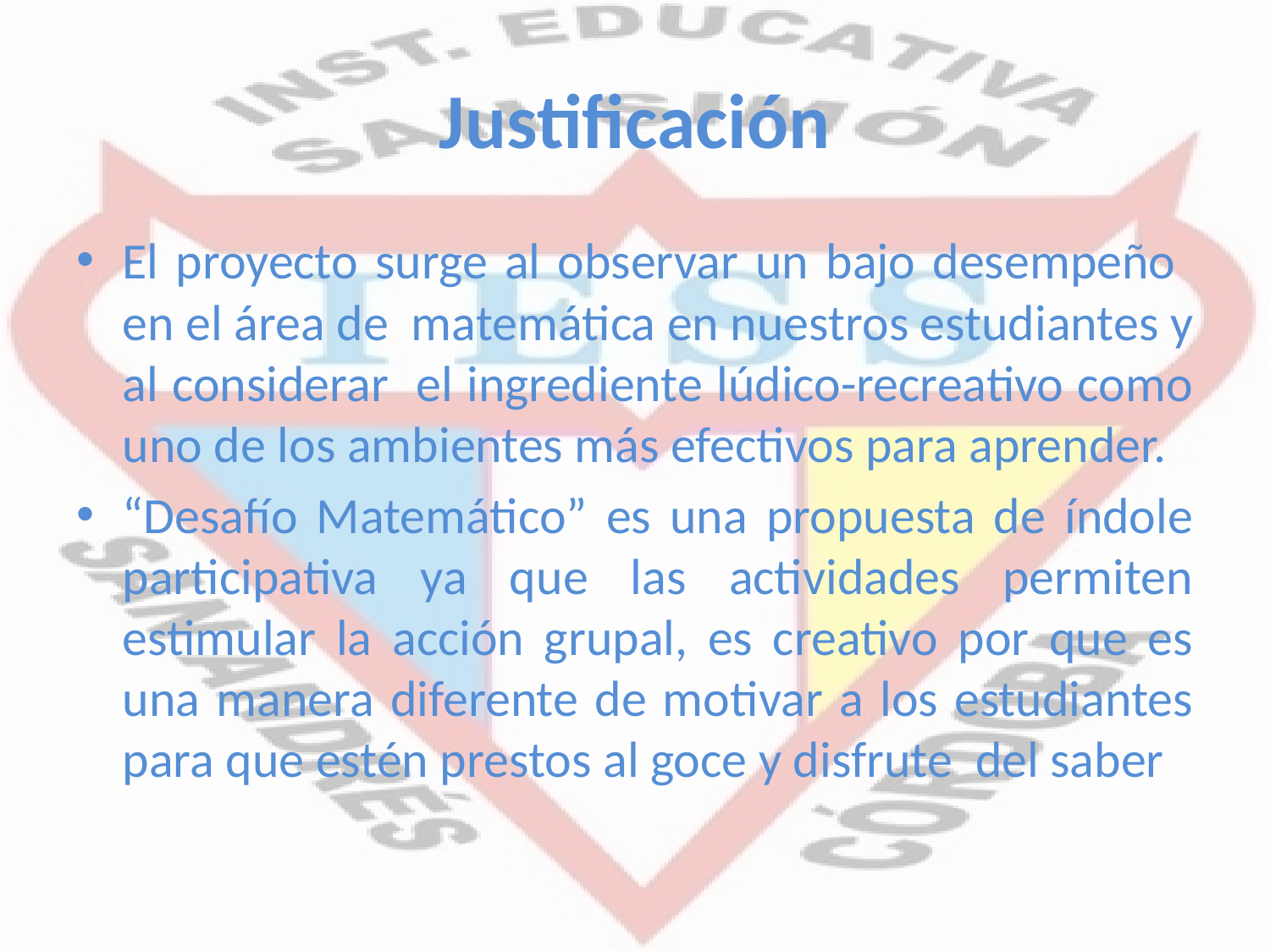

# Justificación
El proyecto surge al observar un bajo desempeño  en el área de  matemática en nuestros estudiantes y al considerar  el ingrediente lúdico-recreativo como uno de los ambientes más efectivos para aprender.
“Desafío Matemático” es una propuesta de índole participativa ya que las actividades permiten estimular la acción grupal, es creativo por que es una manera diferente de motivar a los estudiantes para que estén prestos al goce y disfrute  del saber